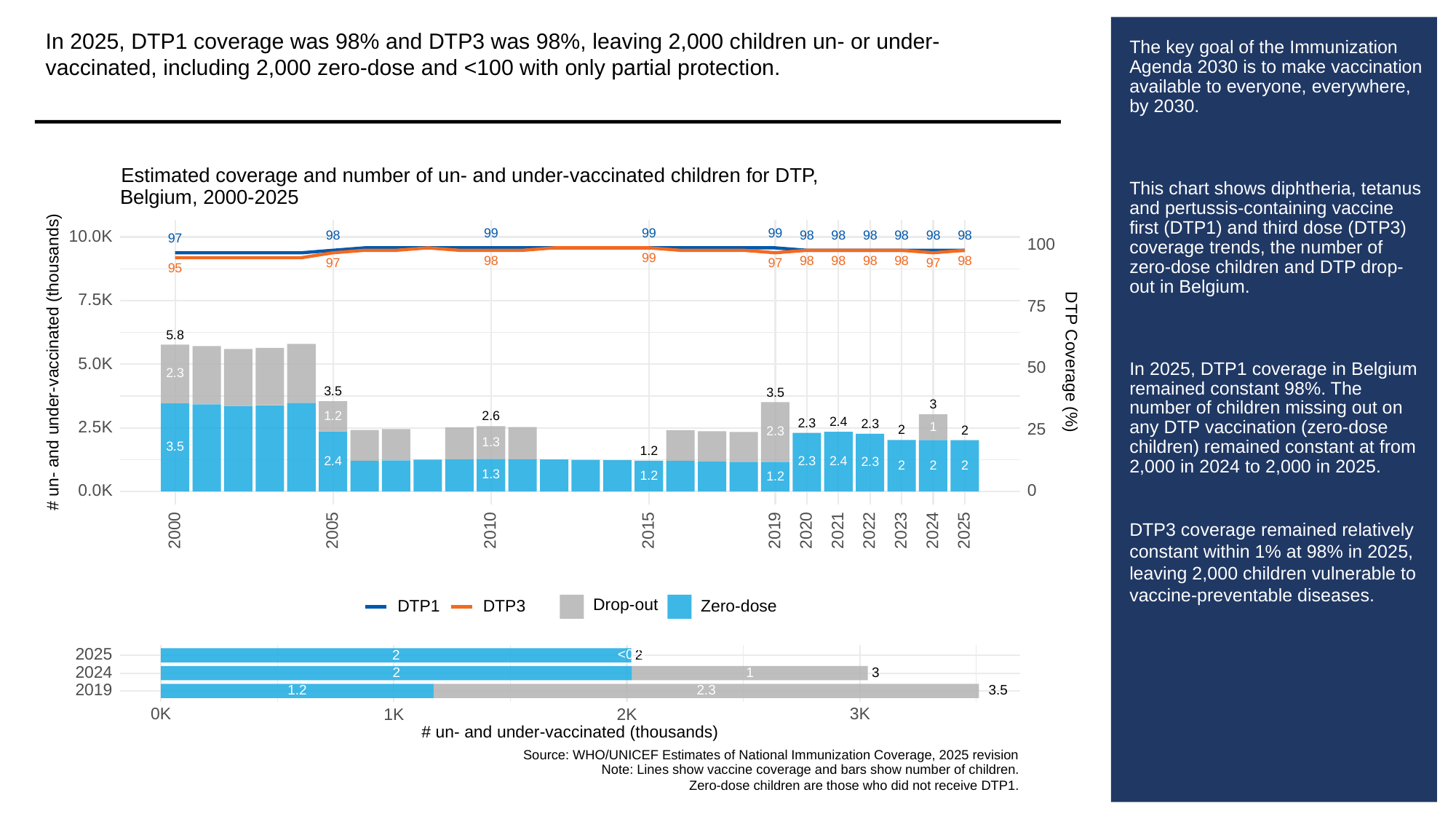

In 2025, DTP1 coverage was 98% and DTP3 was 98%, leaving 2,000 children un- or under-vaccinated, including 2,000 zero-dose and <100 with only partial protection.
# The key goal of the Immunization Agenda 2030 is to make vaccination available to everyone, everywhere, by 2030.

This chart shows diphtheria, tetanus and pertussis-containing vaccine first (DTP1) and third dose (DTP3) coverage trends, the number of zero-dose children and DTP drop-out in Belgium.

In 2025, DTP1 coverage in Belgium remained constant 98%. The number of children missing out on any DTP vaccination (zero-dose children) remained constant at from 2,000 in 2024 to 2,000 in 2025.

DTP3 coverage remained relatively constant within 1% at 98% in 2025, leaving 2,000 children vulnerable to vaccine-preventable diseases.

Estimated coverage and number of un- and under-vaccinated children for DTP,
Belgium, 2000-2025

99
99
99
10.0K
98
98
98
98
98
98
98
97

100

99
98
98
98
98
98
98
97
97
97
95

7.5K

75
5.8

# un- and under-vaccinated (thousands)
DTP Coverage (%)
5.0K
50

2.3
3.5
3.5

3

1.2
2.6

2.4
2.3
2.3
2.5K
1
25
2
2

2.3

1.3

3.5
1.2
2.4
2.4
2.3
2.3

2
2
2

1.3
1.2
1.2
0.0K
0

2023
2000
2005
2010
2015
2019
2020
2021
2022
2024
2025

Drop-out
DTP3
Zero-dose
DTP1

2025
<0.5
2
2

2024
3
2
1

2019
2.3
3.5
1.2

3K
0K
1K
2K
# un- and under-vaccinated (thousands)
Source: WHO/UNICEF Estimates of National Immunization Coverage, 2025 revision
Note: Lines show vaccine coverage and bars show number of children.
Zero-dose children are those who did not receive DTP1.